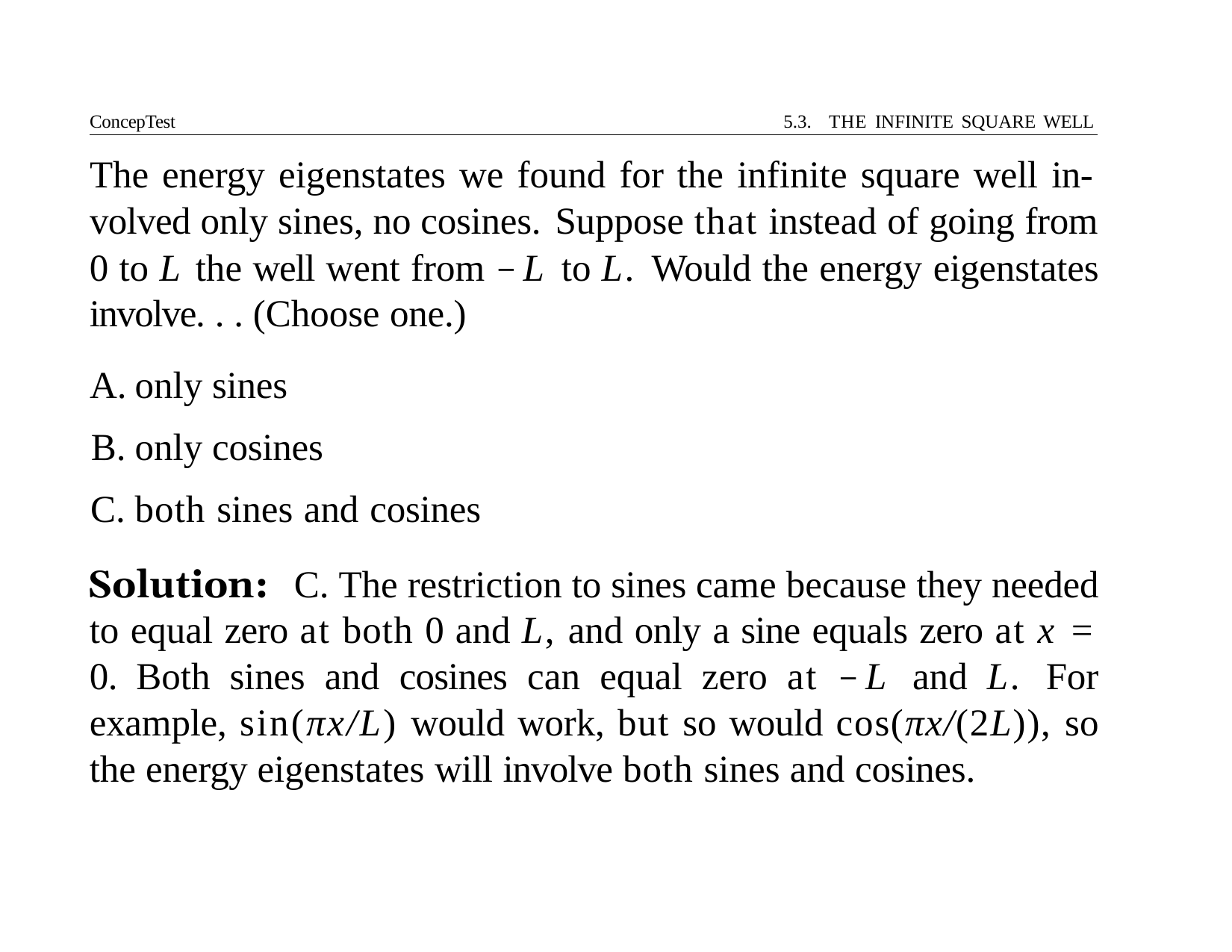

ConcepTest	5.3.  THE INFINITE SQUARE WELL

# The energy eigenstates we found for the infinite square well in- volved only sines, no cosines.	Suppose that instead of going from
0 to L the well went from −L to L. Would the energy eigenstates involve. . . (Choose one.)
only sines
only cosines
both sines and cosines
Solution:  C. The restriction to sines came because they needed to equal zero at both 0 and L, and only a sine equals zero at x = 0. Both sines and cosines can equal zero at −L and L. For example, sin(πx/L) would work, but so would cos(πx/(2L)), so the energy eigenstates will involve both sines and cosines.